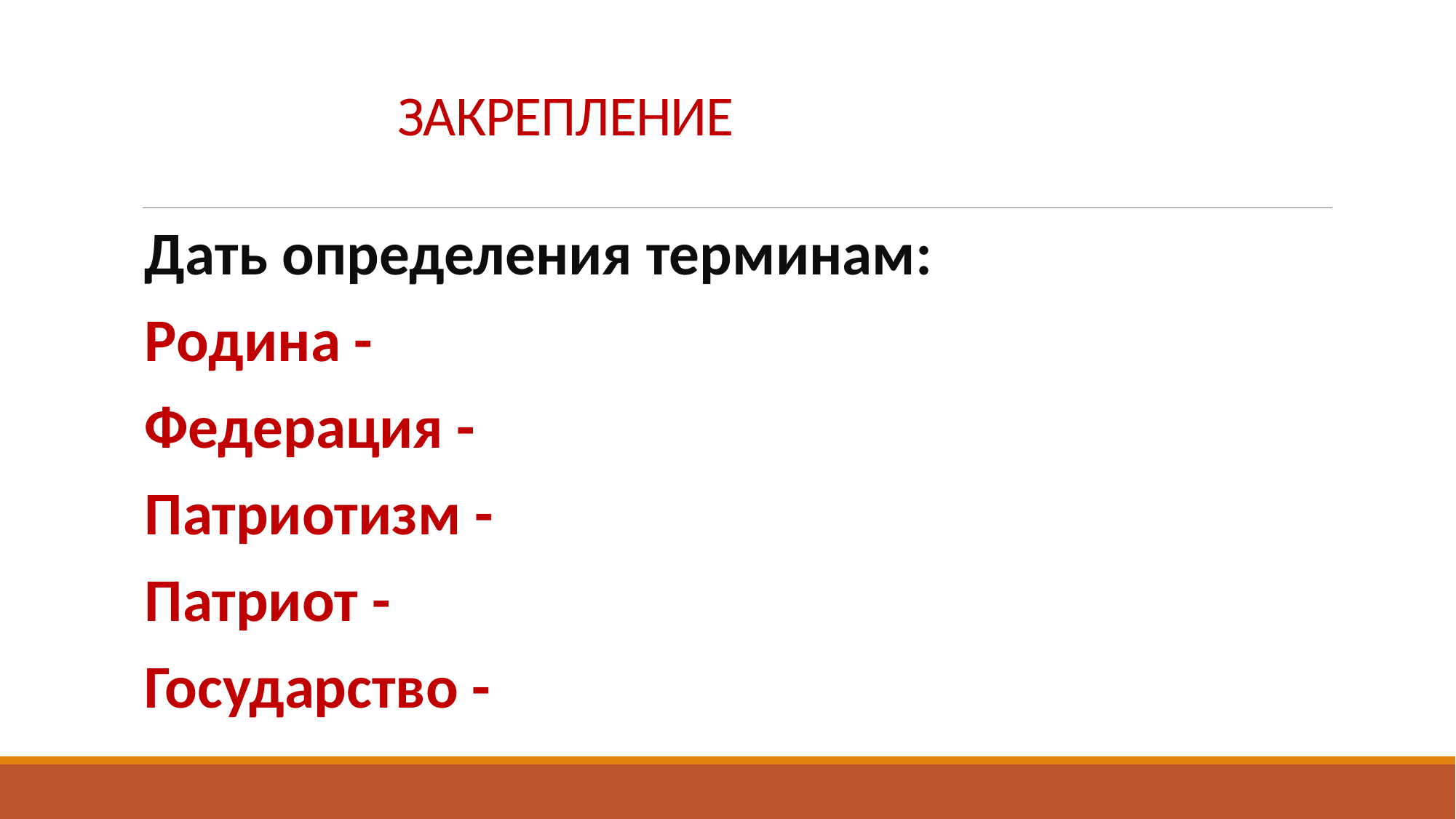

# ЗАКРЕПЛЕНИЕ
Дать определения терминам:
Родина -
Федерация -
Патриотизм -
Патриот -
Государство -